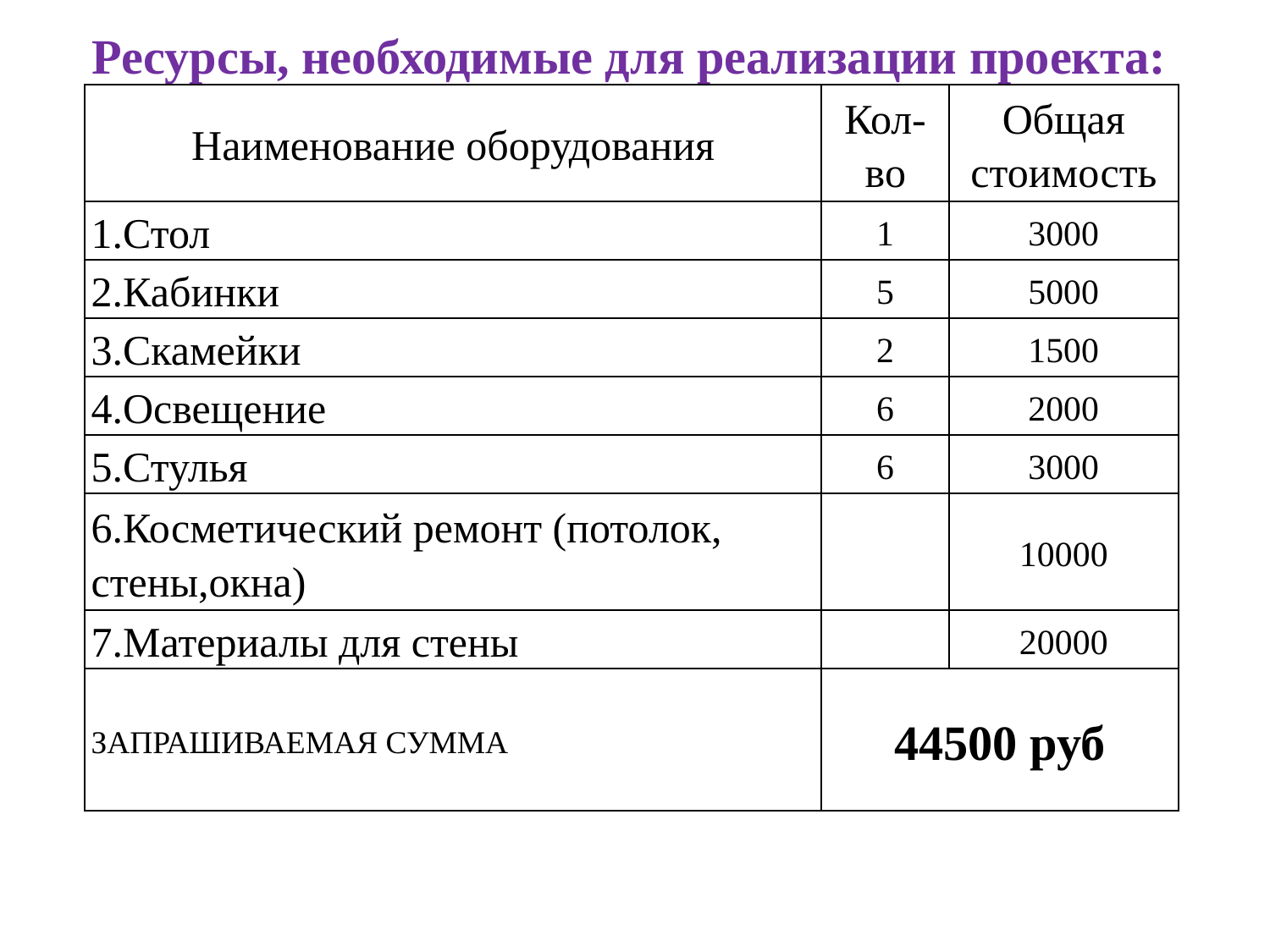

Ресурсы, необходимые для реализации проекта:

| Наименование оборудования | Кол-во | Общая стоимость |
| --- | --- | --- |
| 1.Стол | 1 | 3000 |
| 2.Кабинки | 5 | 5000 |
| 3.Скамейки | 2 | 1500 |
| 4.Освещение | 6 | 2000 |
| 5.Стулья | 6 | 3000 |
| 6.Косметический ремонт (потолок, стены,окна) |  | 10000 |
| 7.Материалы для стены |  | 20000 |
| ЗАПРАШИВАЕМАЯ СУММА | 44500 руб |  |